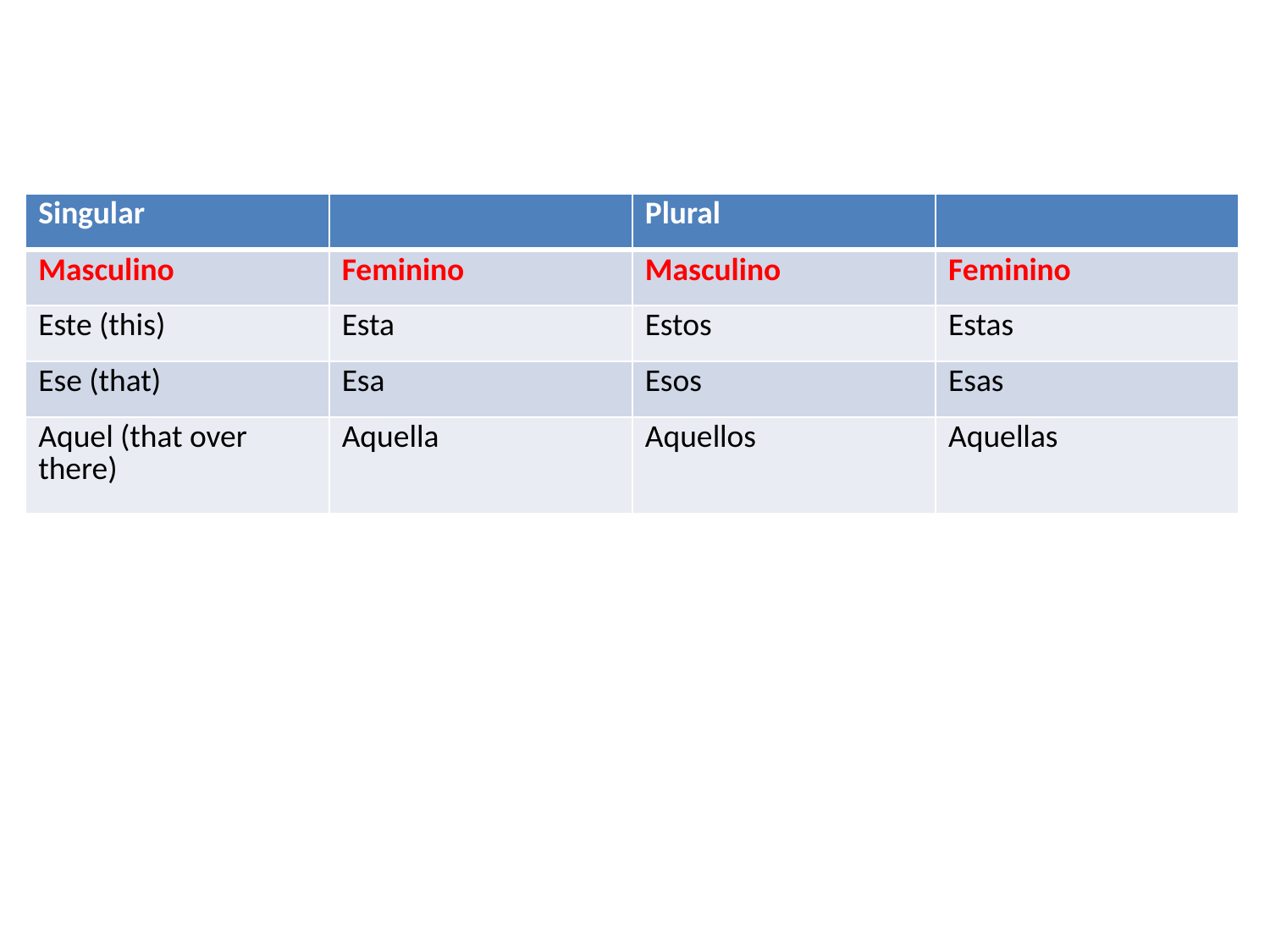

#
| Singular |  | Plural |  |
| --- | --- | --- | --- |
| Masculino | Feminino | Masculino | Feminino |
| Este (this) | Esta | Estos | Estas |
| Ese (that) | Esa | Esos | Esas |
| Aquel (that over there) | Aquella | Aquellos | Aquellas |